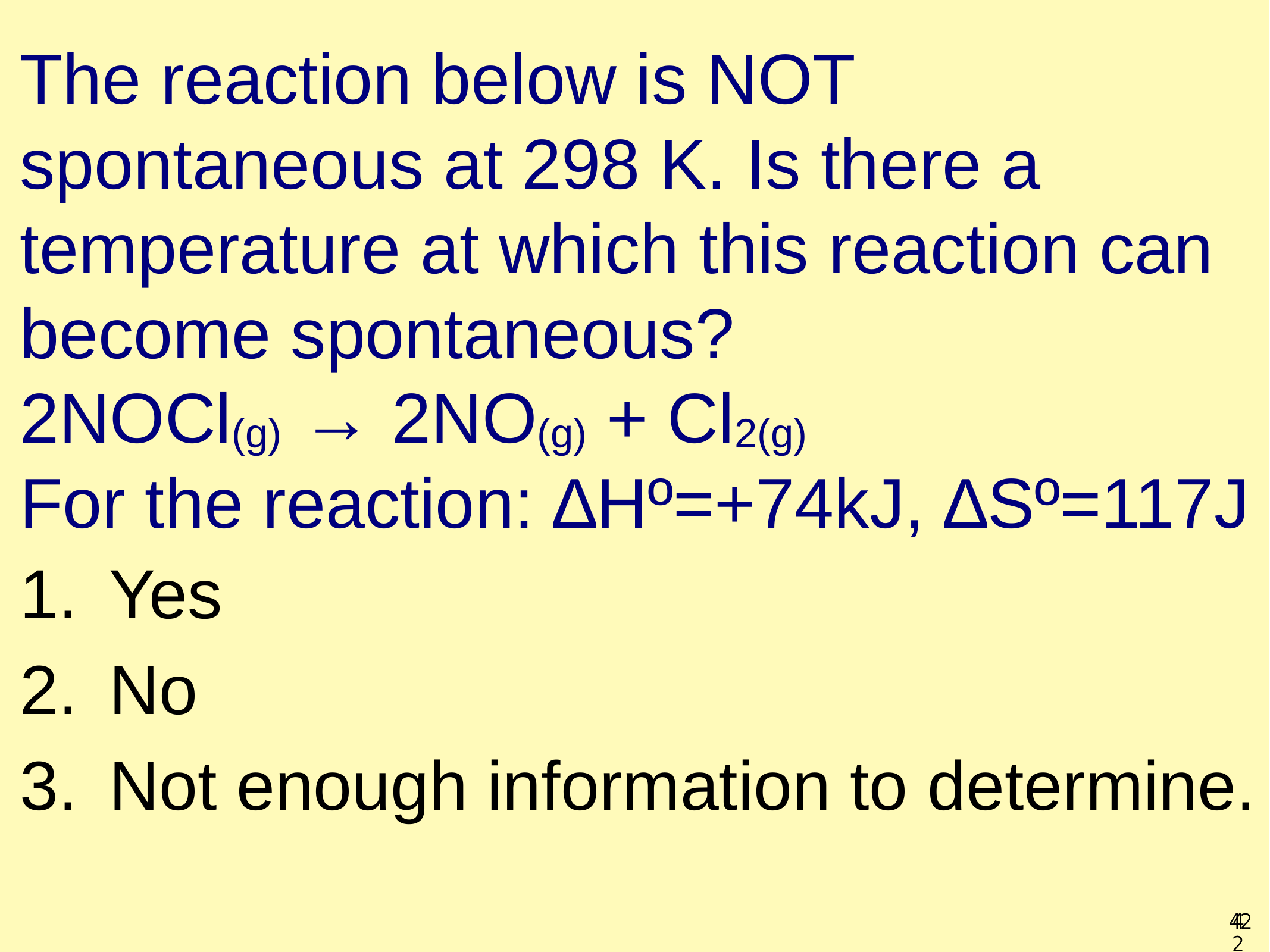

# The reaction below is NOT spontaneous at 298 K. Is there a temperature at which this reaction can become spontaneous? 2NOCl(g) → 2NO(g) + Cl2(g) For the reaction: ∆Hº=+74kJ, ∆Sº=117J
Yes
No
Not enough information to determine.
42
42